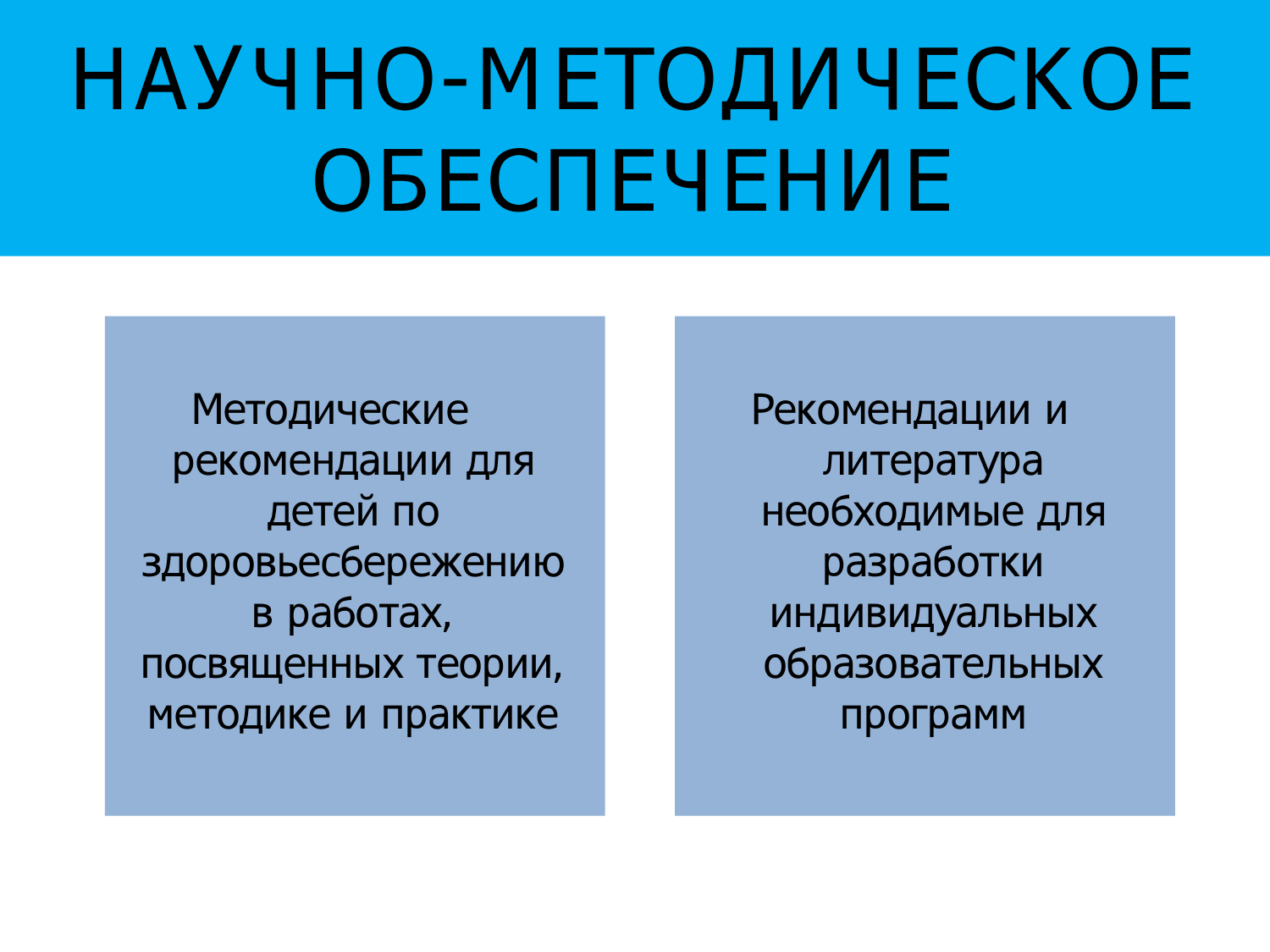

# НАУЧНО-МЕТОДИЧЕСКОЕ ОБЕСПЕЧЕНИЕ

Методические рекомендации для детей по здоровьесбережению в работах, посвященных теории, методике и практике

Рекомендации и литература необходимые для разработки индивидуальных образовательных программ